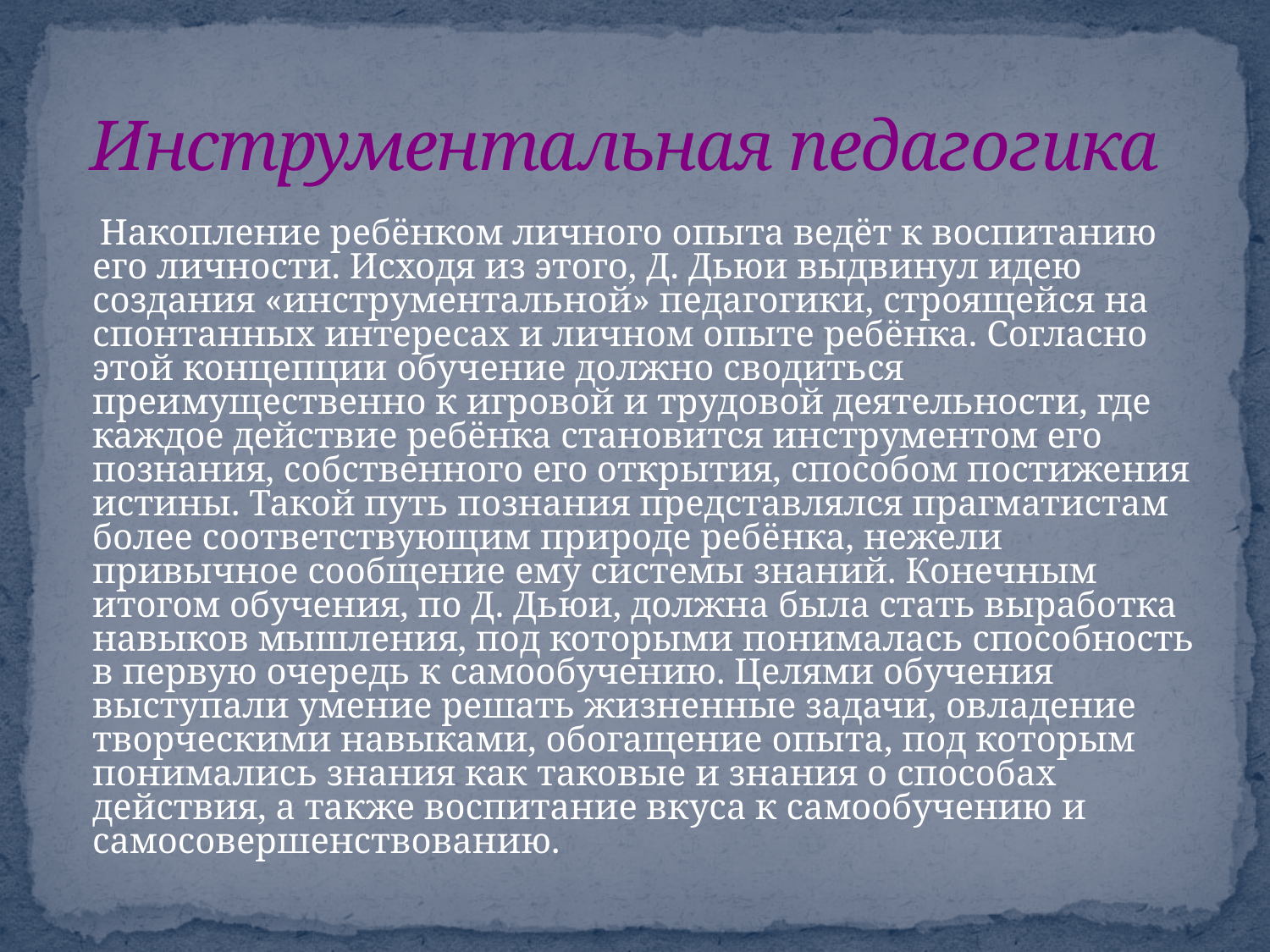

# Инструментальная педагогика
     Накопление ребёнком личного опыта ведёт к воспитанию его личности. Исходя из этого, Д. Дьюи выдвинул идею создания «инструментальной» педагогики, строящейся на спонтанных интересах и личном опыте ребёнка. Согласно этой концепции обучение должно сводиться преимущественно к игровой и трудовой деятельности, где каждое действие ребёнка становится инструментом его познания, собственного его открытия, способом постижения истины. Такой путь познания представлялся прагматистам более соответствующим природе ребёнка, нежели привычное сообщение ему системы знаний. Конечным итогом обучения, по Д. Дьюи, должна была стать выработка навыков мышления, под которыми понималась способность в первую очередь к самообучению. Целями обучения выступали умение решать жизненные задачи, овладение творческими навыками, обогащение опыта, под которым понимались знания как таковые и знания о способах действия, а также воспитание вкуса к самообучению и самосовершенствованию.